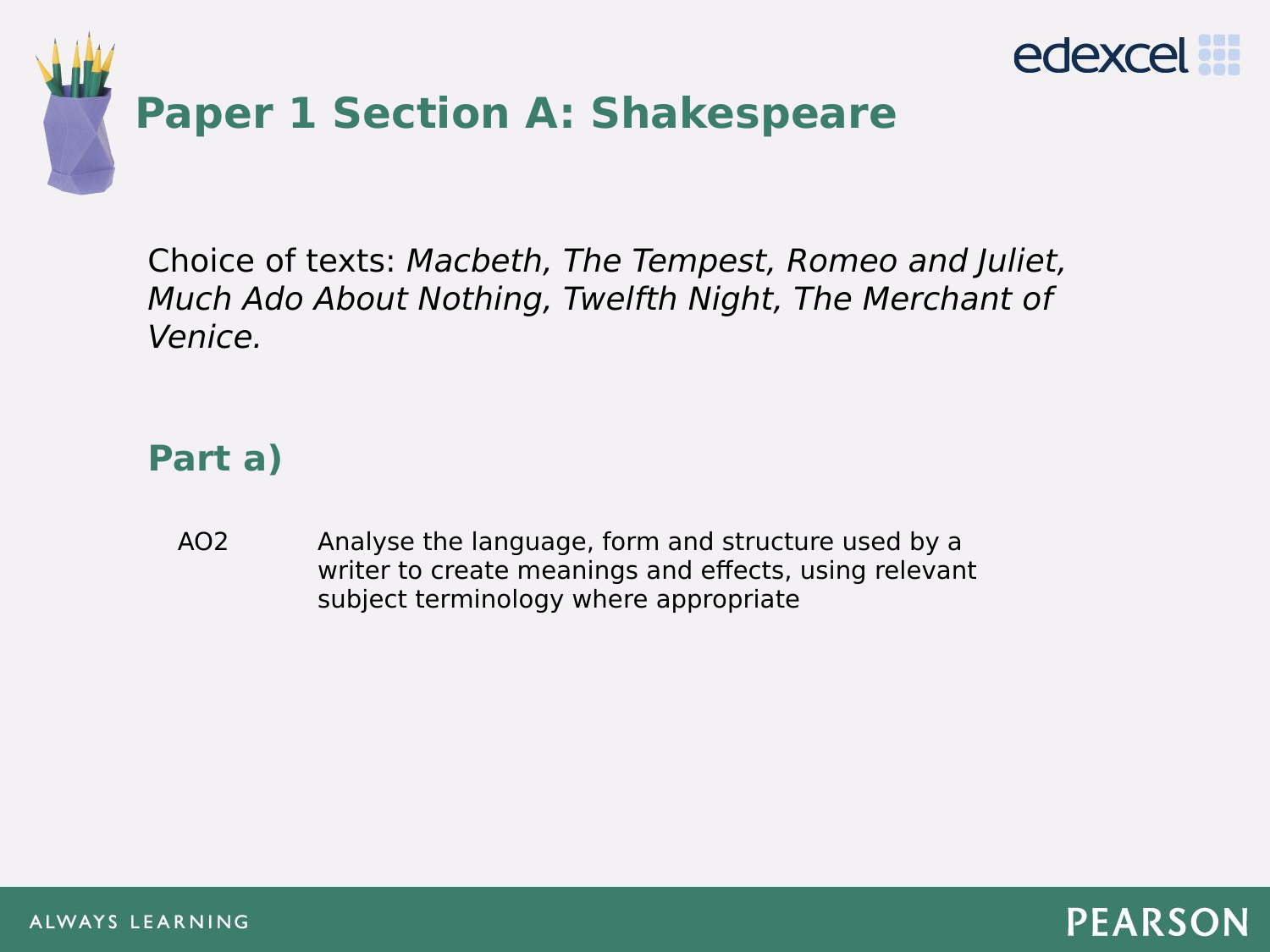

# Paper 1 Section A: Shakespeare

Choice of texts: Macbeth, The Tempest, Romeo and Juliet, Much Ado About Nothing, Twelfth Night, The Merchant of Venice.

Part a)

| AO2 | Analyse the language, form and structure used by a writer to create meanings and effects, using relevant subject terminology where appropriate |
| --- | --- |